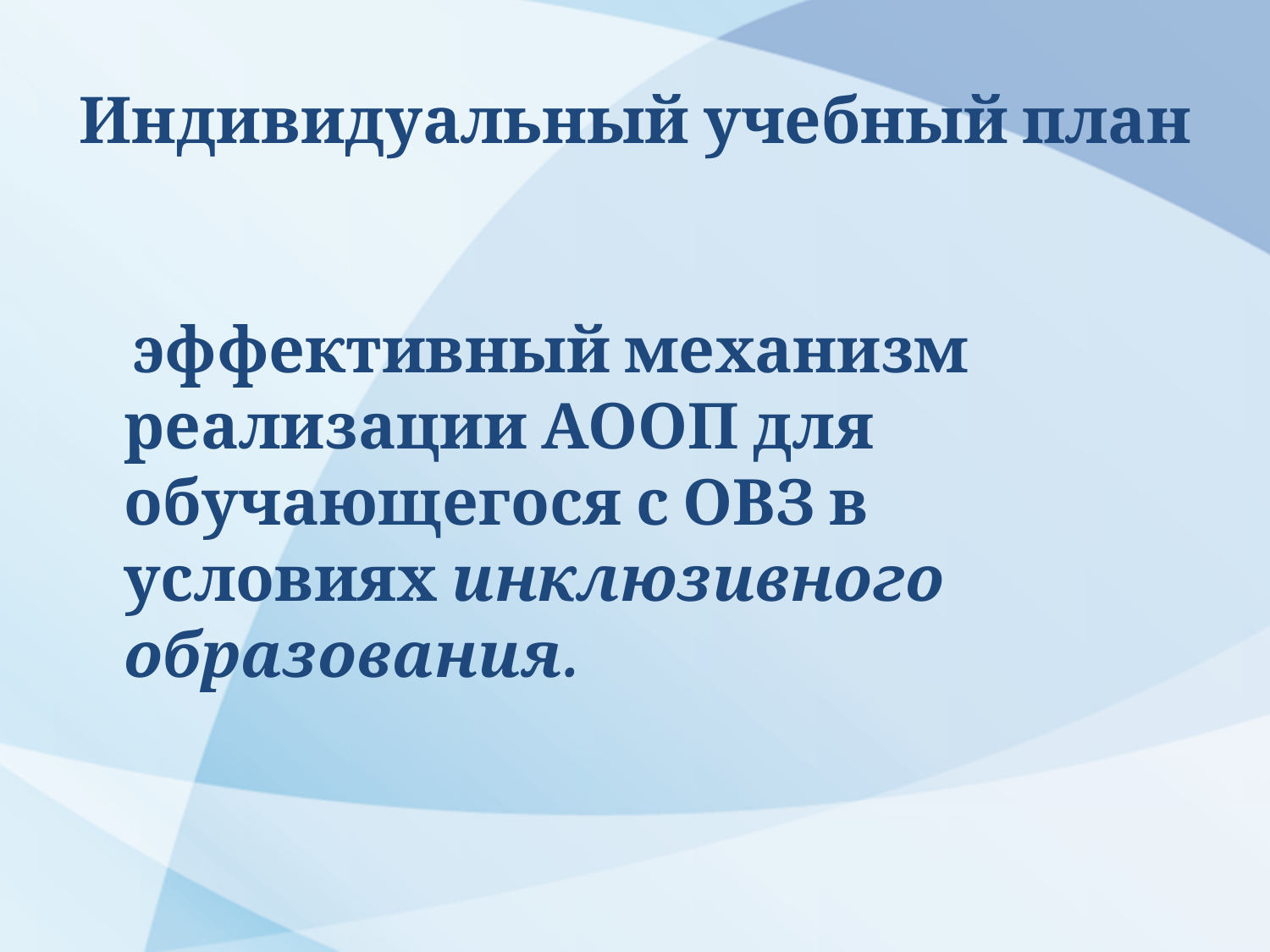

# Индивидуальный учебный план

    эффективный механизм реализации АООП для обучающегося с ОВЗ в условиях инклюзивного образования.